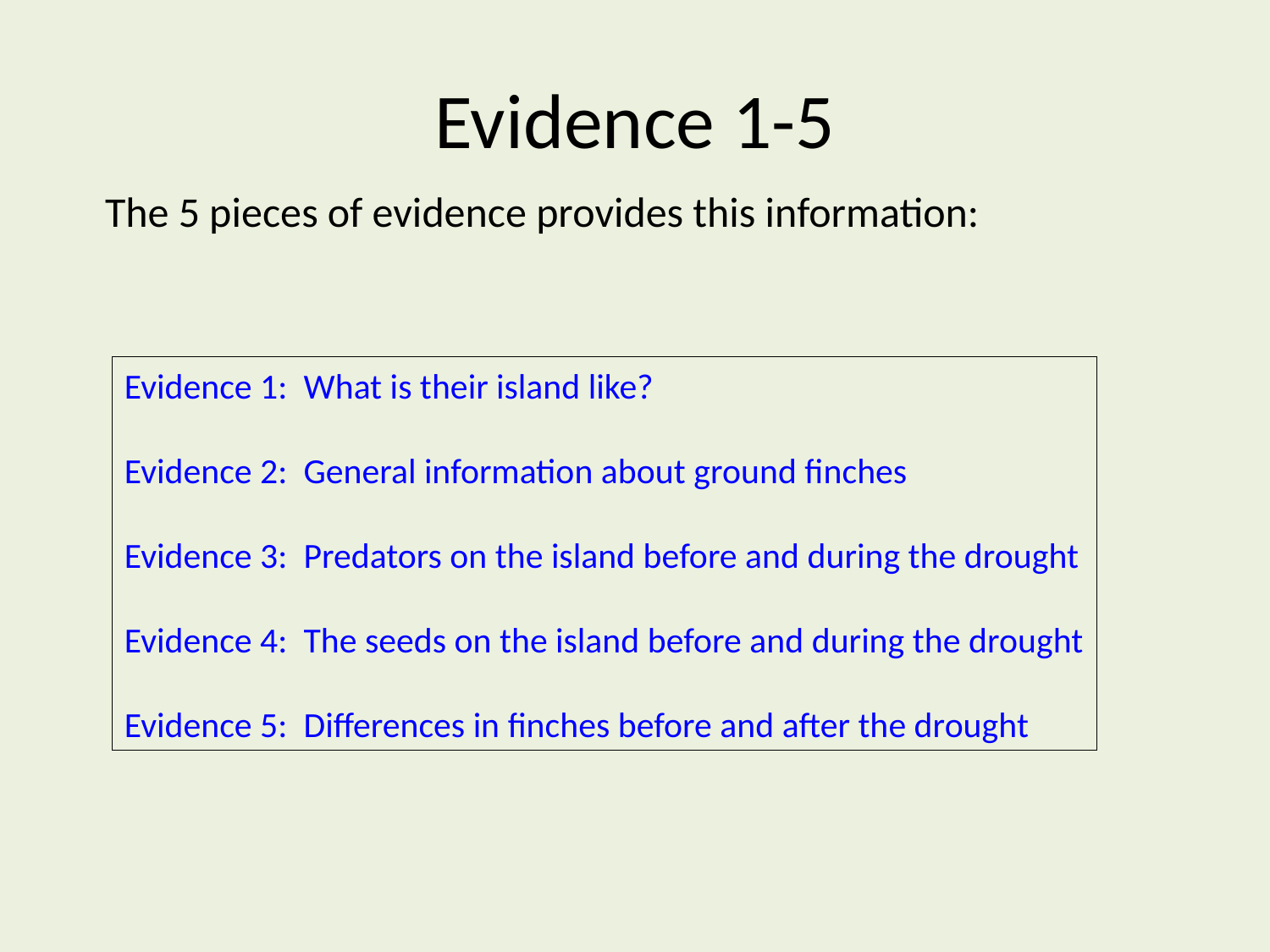

Evidence 1-5
The 5 pieces of evidence provides this information:

Evidence 1:  What is their island like?

Evidence 2:  General information about ground finches

Evidence 3:  Predators on the island before and during the drought

Evidence 4:  The seeds on the island before and during the drought

Evidence 5:  Differences in finches before and after the drought